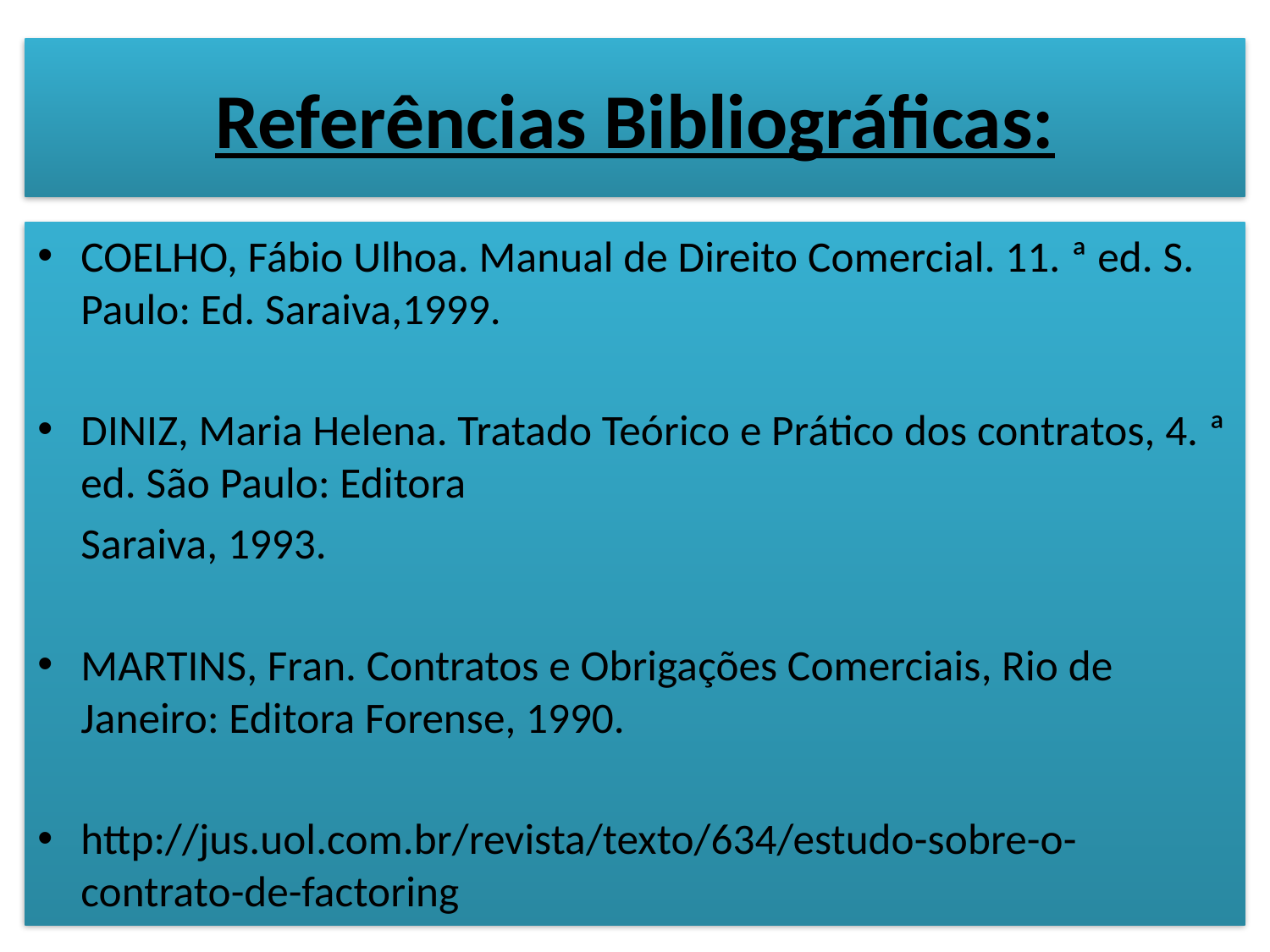

# Referências Bibliográficas:
COELHO, Fábio Ulhoa. Manual de Direito Comercial. 11. ª ed. S. Paulo: Ed. Saraiva,1999.

DINIZ, Maria Helena. Tratado Teórico e Prático dos contratos, 4. ª ed. São Paulo: Editora
	Saraiva, 1993.

MARTINS, Fran. Contratos e Obrigações Comerciais, Rio de Janeiro: Editora Forense, 1990.

http://jus.uol.com.br/revista/texto/634/estudo-sobre-o-contrato-de-factoring